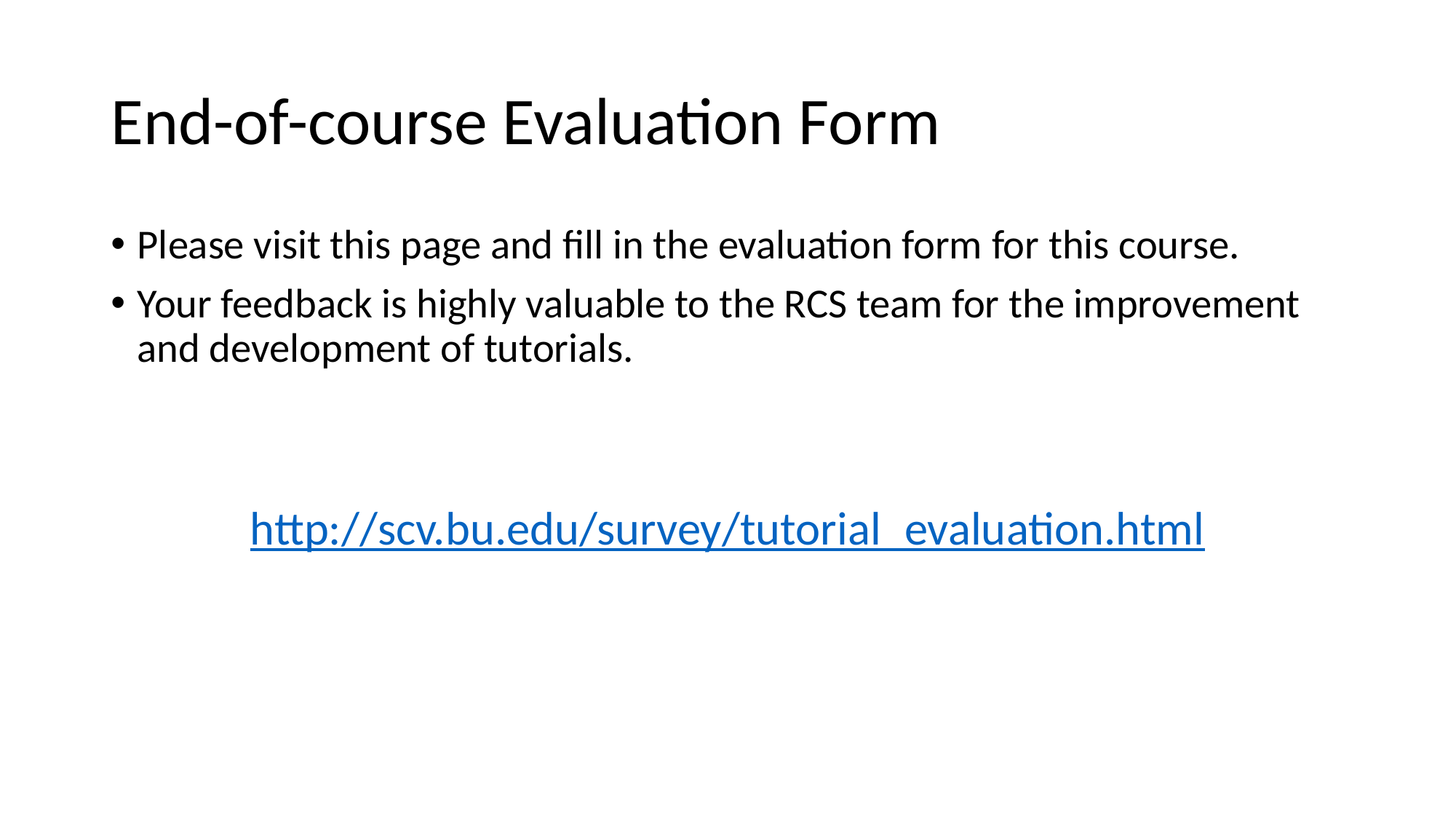

# End-of-course Evaluation Form
Please visit this page and fill in the evaluation form for this course.
Your feedback is highly valuable to the RCS team for the improvement and development of tutorials.

http://scv.bu.edu/survey/tutorial_evaluation.html